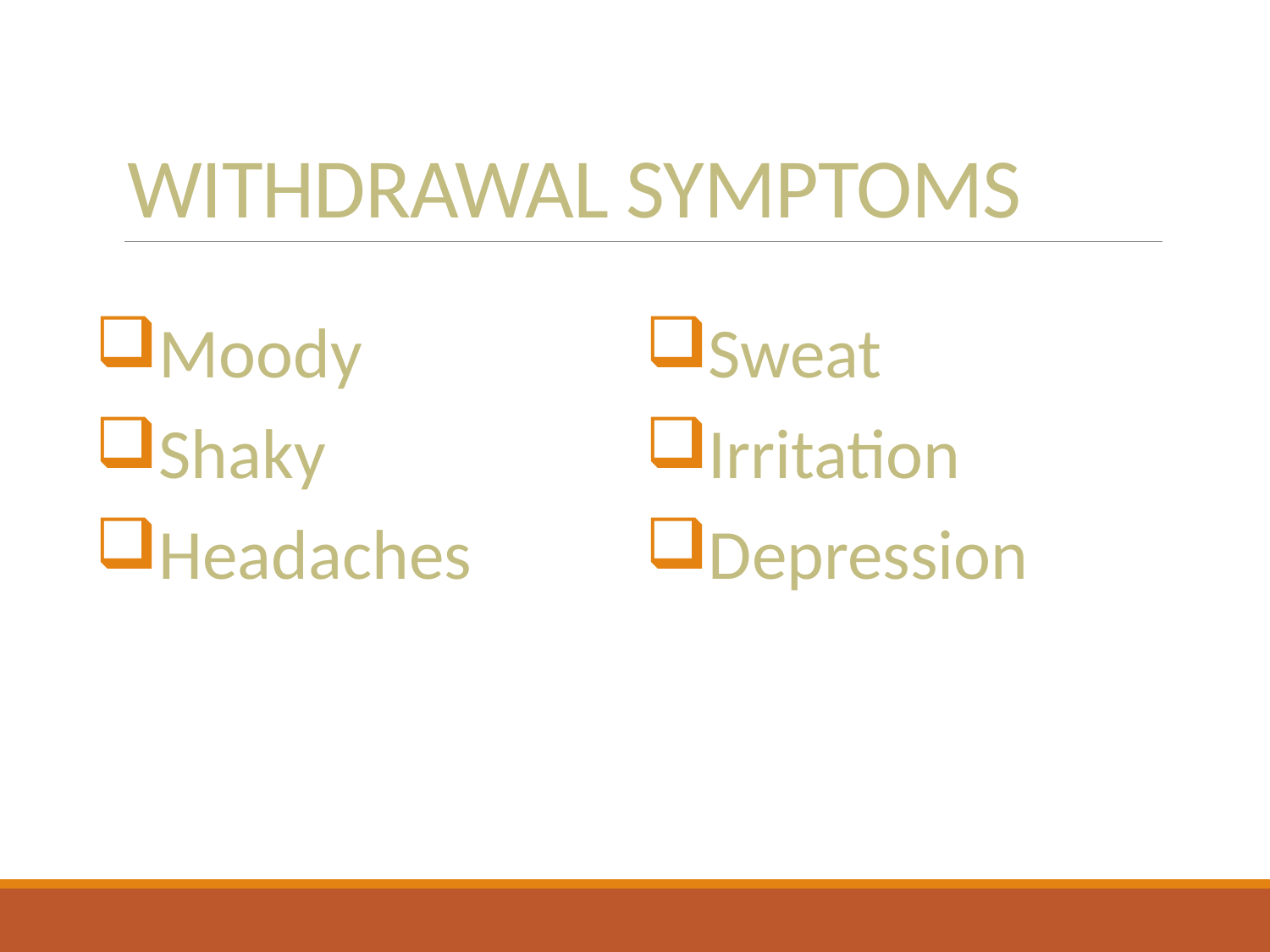

# WITHDRAWAL SYMPTOMS
Moody
Shaky
Headaches
Sweat
Irritation
Depression